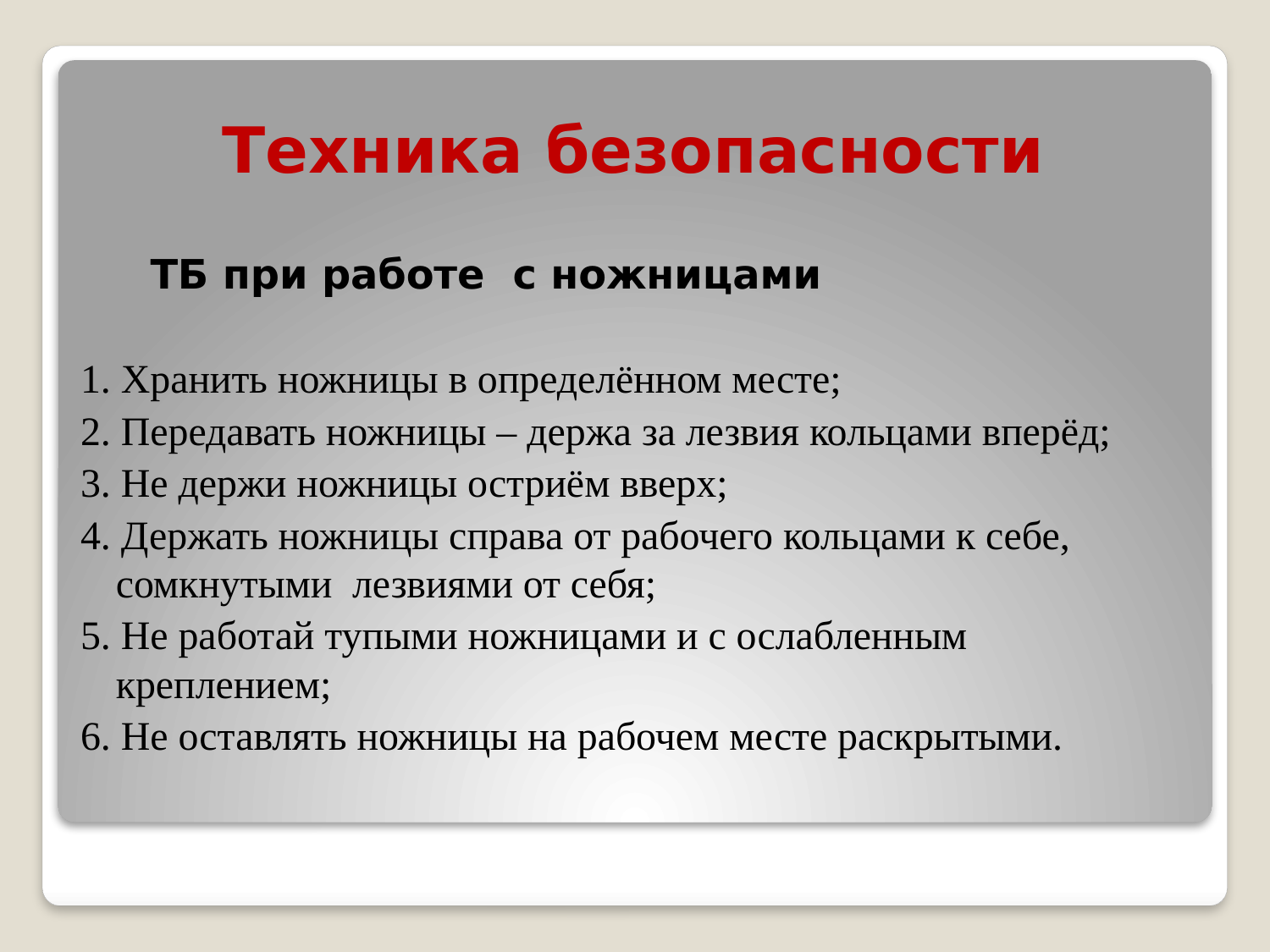

# Техника безопасности
     ТБ при работе  с ножницами

1. Хранить ножницы в определённом месте;
2. Передавать ножницы – держа за лезвия кольцами вперёд;
3. Не держи ножницы остриём вверх;
4. Держать ножницы справа от рабочего кольцами к себе, сомкнутыми  лезвиями от себя;
5. Не работай тупыми ножницами и с ослабленным креплением;
6. Не оставлять ножницы на рабочем месте раскрытыми.